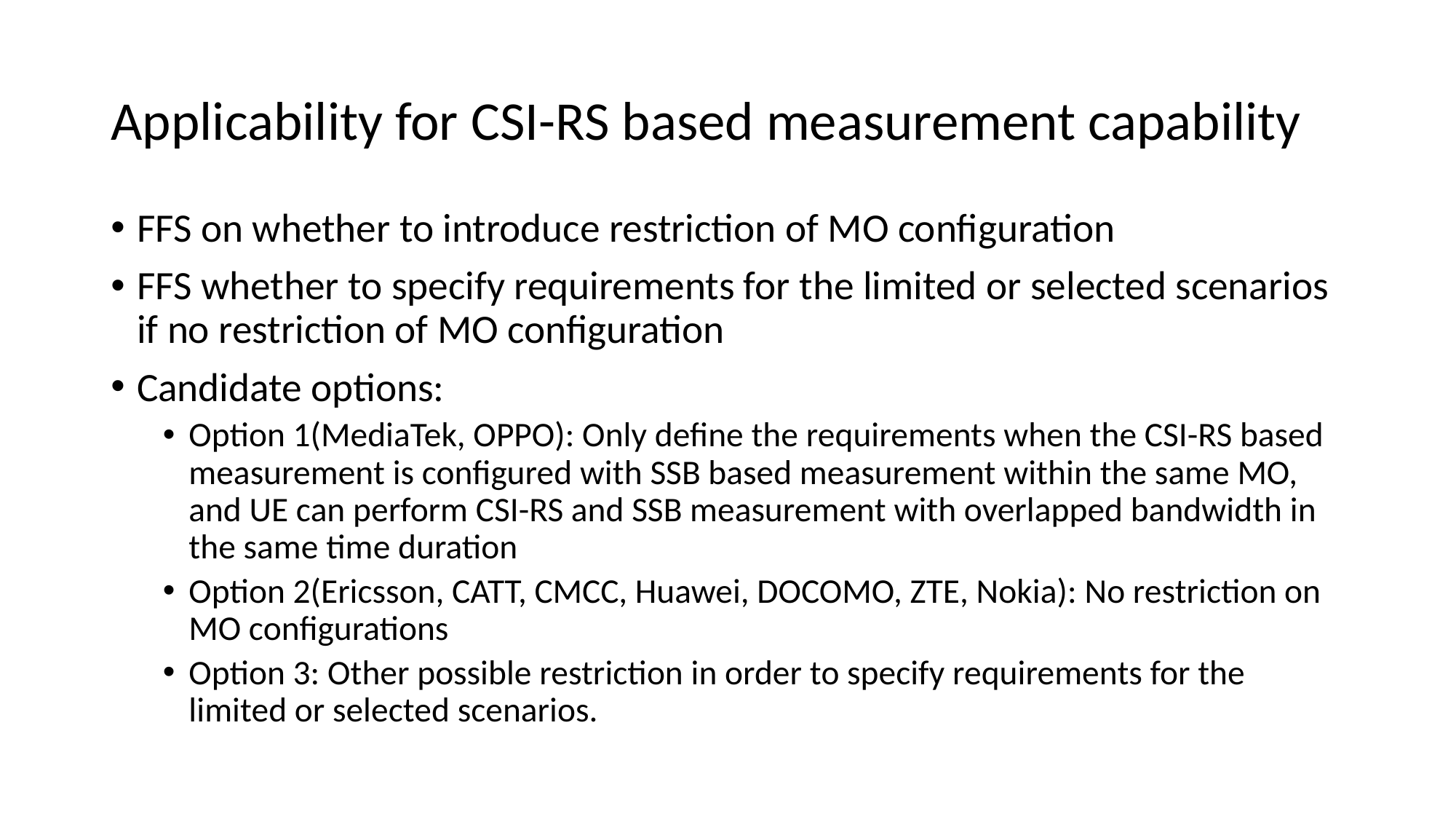

# Applicability for CSI-RS based measurement capability
FFS on whether to introduce restriction of MO configuration
FFS whether to specify requirements for the limited or selected scenarios if no restriction of MO configuration
Candidate options:
Option 1(MediaTek, OPPO): Only define the requirements when the CSI-RS based measurement is configured with SSB based measurement within the same MO, and UE can perform CSI-RS and SSB measurement with overlapped bandwidth in the same time duration
Option 2(Ericsson, CATT, CMCC, Huawei, DOCOMO, ZTE, Nokia): No restriction on MO configurations
Option 3: Other possible restriction in order to specify requirements for the limited or selected scenarios.